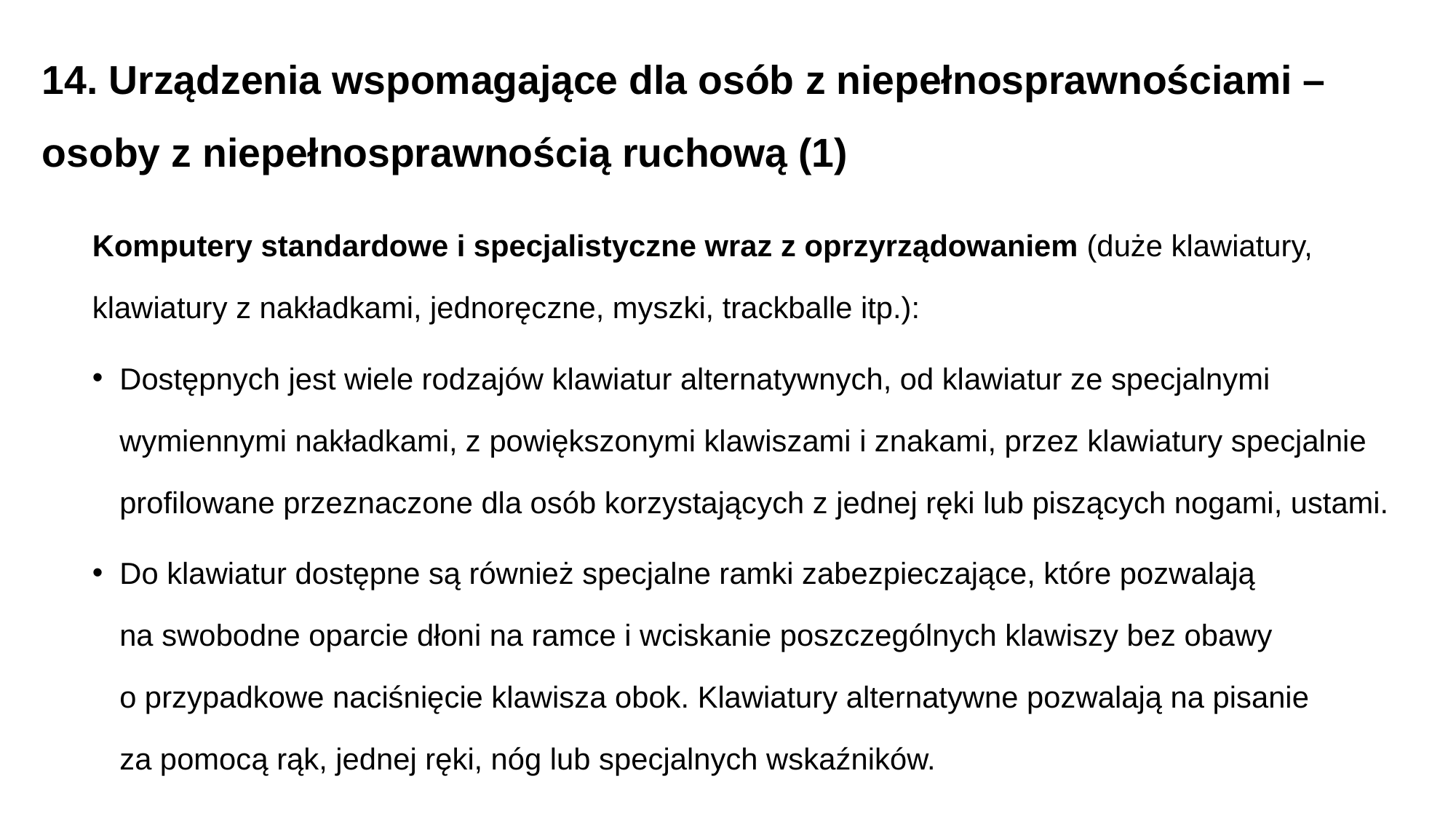

# 14. Urządzenia wspomagające dla osób z niepełnosprawnościami – osoby z niepełnosprawnością ruchową (1)
Komputery standardowe i specjalistyczne wraz z oprzyrządowaniem (duże klawiatury, klawiatury z nakładkami, jednoręczne, myszki, trackballe itp.):
Dostępnych jest wiele rodzajów klawiatur alternatywnych, od klawiatur ze specjalnymi wymiennymi nakładkami, z powiększonymi klawiszami i znakami, przez klawiatury specjalnie profilowane przeznaczone dla osób korzystających z jednej ręki lub piszących nogami, ustami.
Do klawiatur dostępne są również specjalne ramki zabezpieczające, które pozwalają na swobodne oparcie dłoni na ramce i wciskanie poszczególnych klawiszy bez obawy o przypadkowe naciśnięcie klawisza obok. Klawiatury alternatywne pozwalają na pisanie
za pomocą rąk, jednej ręki, nóg lub specjalnych wskaźników.